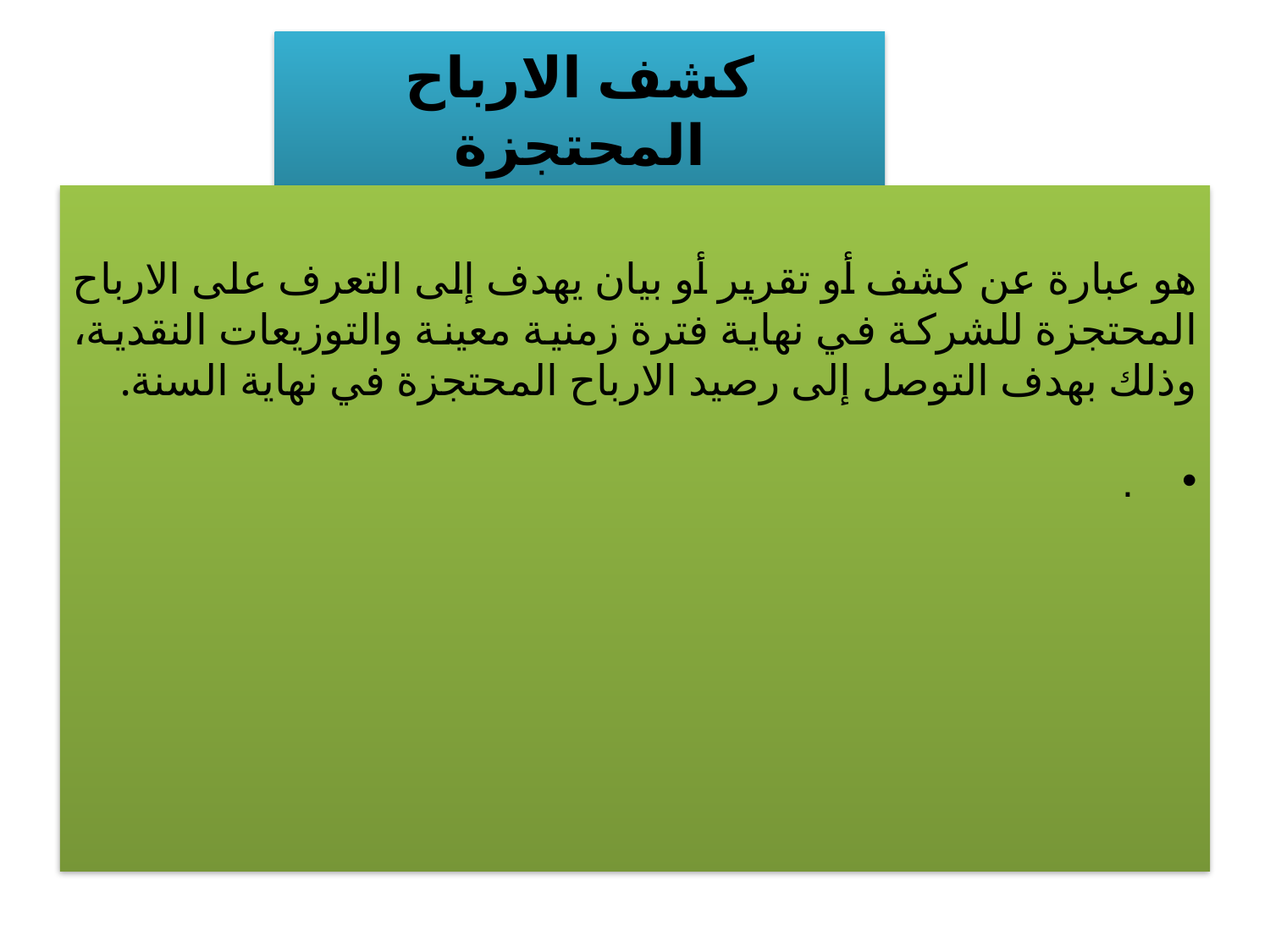

# كشف الارباح المحتجزة

هو عبارة عن كشف أو تقرير أو بيان يهدف إلى التعرف على الارباح المحتجزة للشركة في نهاية فترة زمنية معينة والتوزيعات النقدية، وذلك بهدف التوصل إلى رصيد الارباح المحتجزة في نهاية السنة.

.